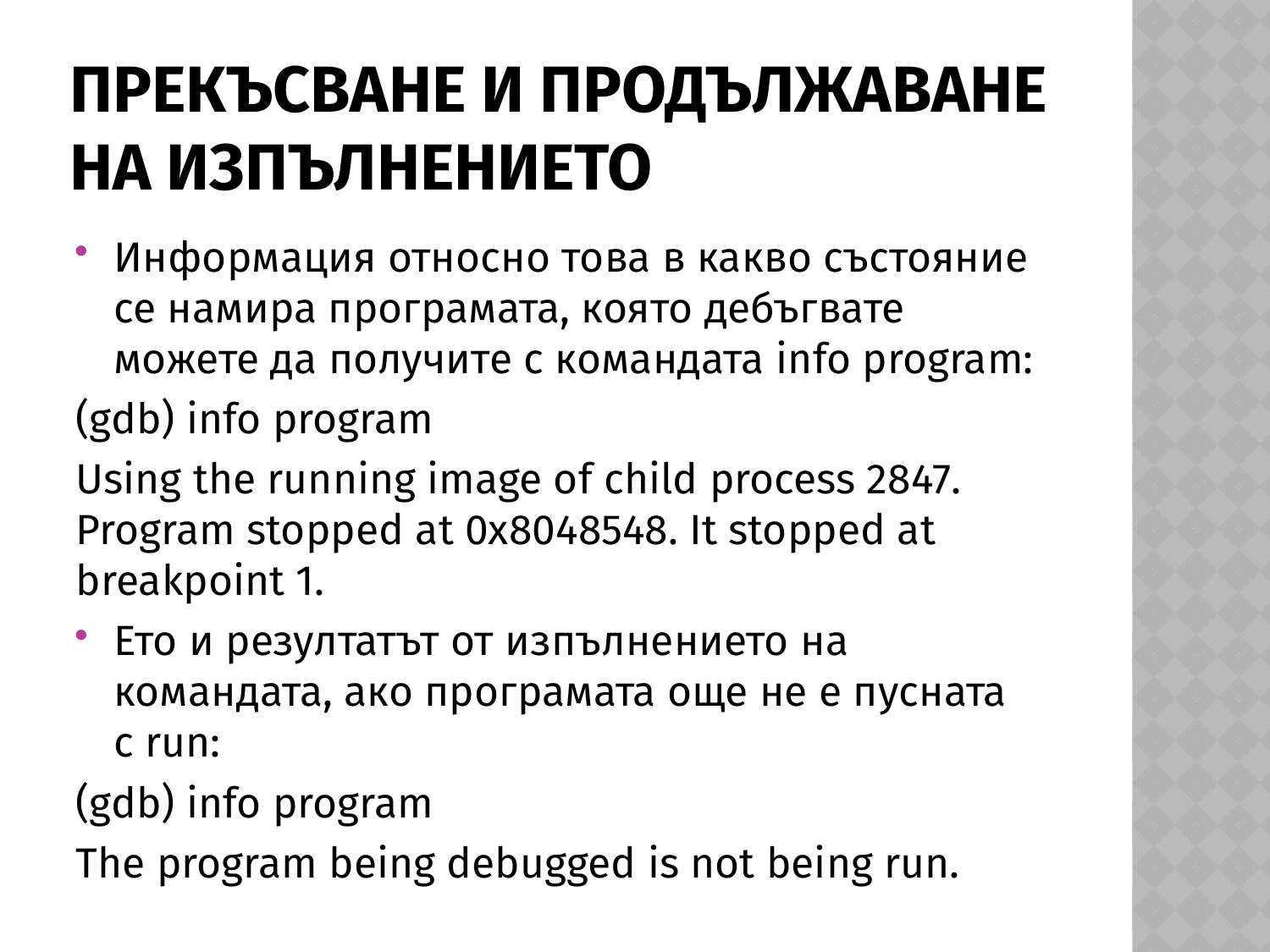

# Прекъсване и продължаване на изпълнението
Информация относно това в какво състояние се намира програмата, която дебъгвате можете да получите с командата info program:
(gdb) info program
Using the running image of child process 2847. Program stopped at 0x8048548. It stopped at breakpoint 1.
Ето и резултатът от изпълнението на командата, ако програмата още не е пусната с run:
(gdb) info program
The program being debugged is not being run.